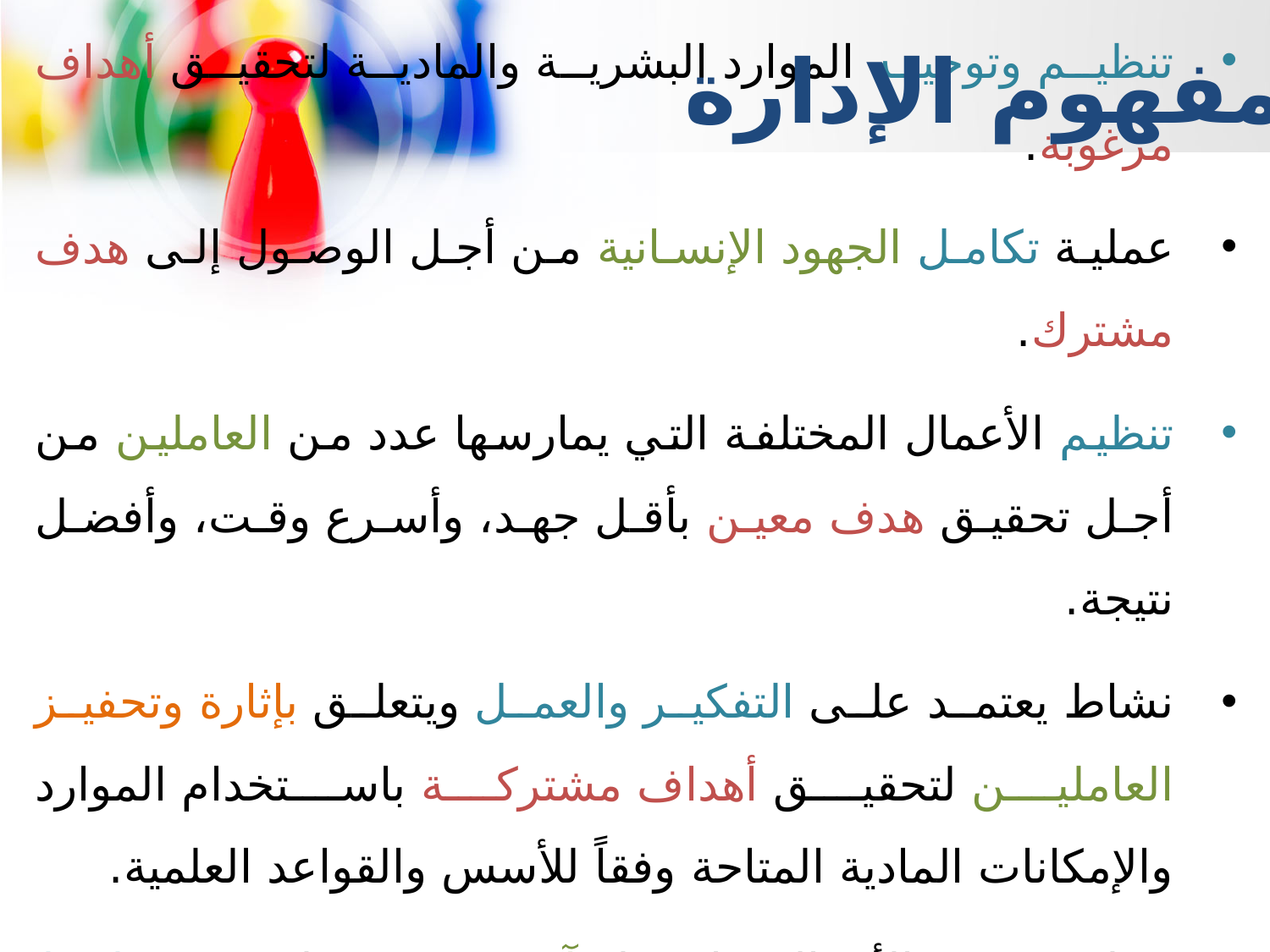

مفهوم الإدارة
تنظيم وتوجيه الموارد البشرية والمادية لتحقيق أهداف مرغوبة.
عملية تكامل الجهود الإنسانية من أجل الوصول إلى هدف مشترك.
تنظيم الأعمال المختلفة التي يمارسها عدد من العاملين من أجل تحقيق هدف معين بأقل جهد، وأسرع وقت، وأفضل نتيجة.
نشاط يعتمد على التفكير والعمل ويتعلق بإثارة وتحفيز العاملين لتحقيق أهداف مشتركة باستخدام الموارد والإمكانات المادية المتاحة وفقاً للأسس والقواعد العلمية.
عملية تنفيذ الأعمال بواسطة آخرين عن طريق تخطيط وتنظيم وتوجيه ومراقبة مجهوداتهم.